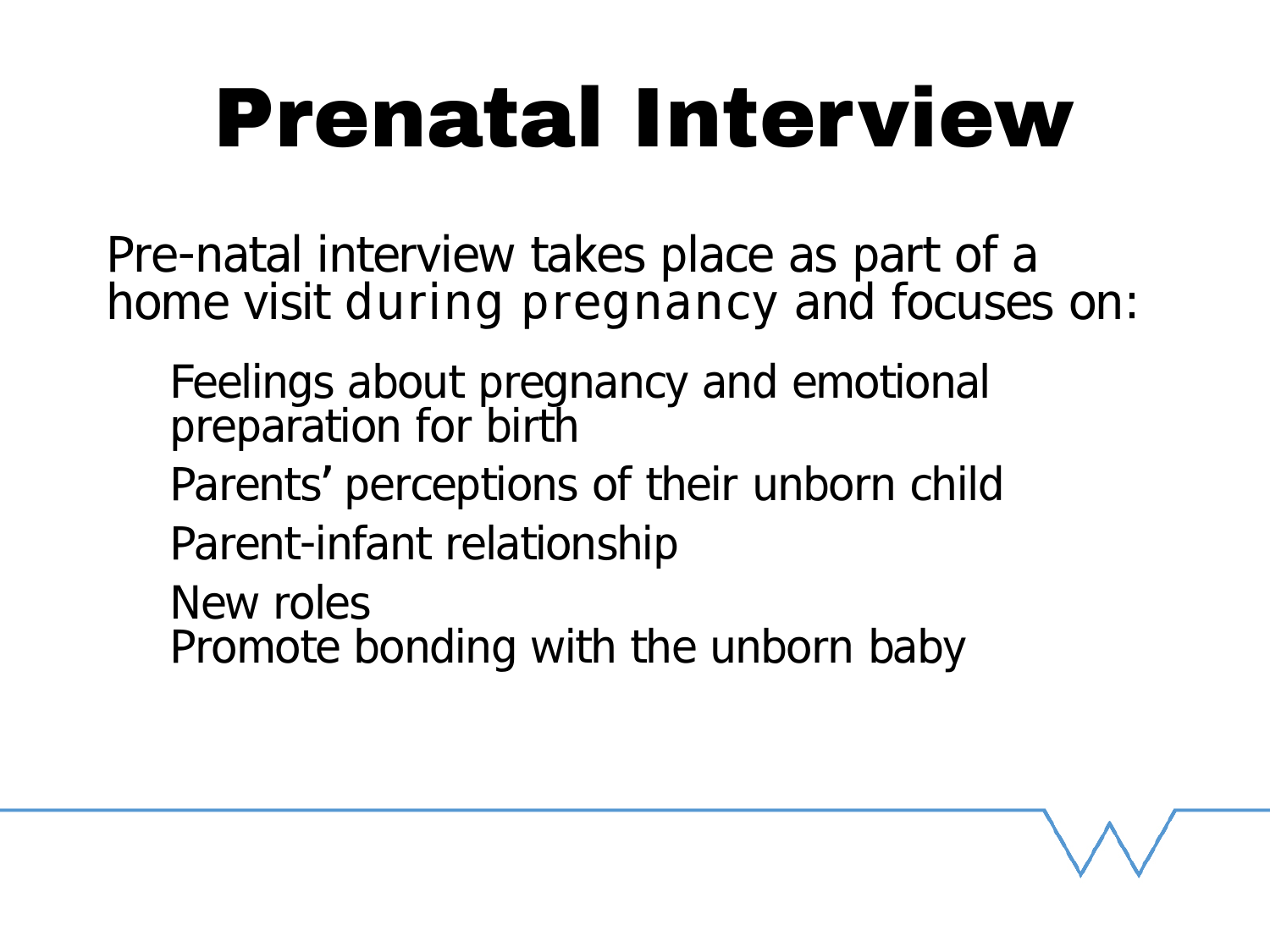

Prenatal Interview

Pre-natal interview takes place as part of a home visit during pregnancy and focuses on:

Feelings about pregnancy and emotional preparation for birth

Parents’ perceptions of their unborn child

Parent-infant relationship

New roles
Promote bonding with the unborn baby